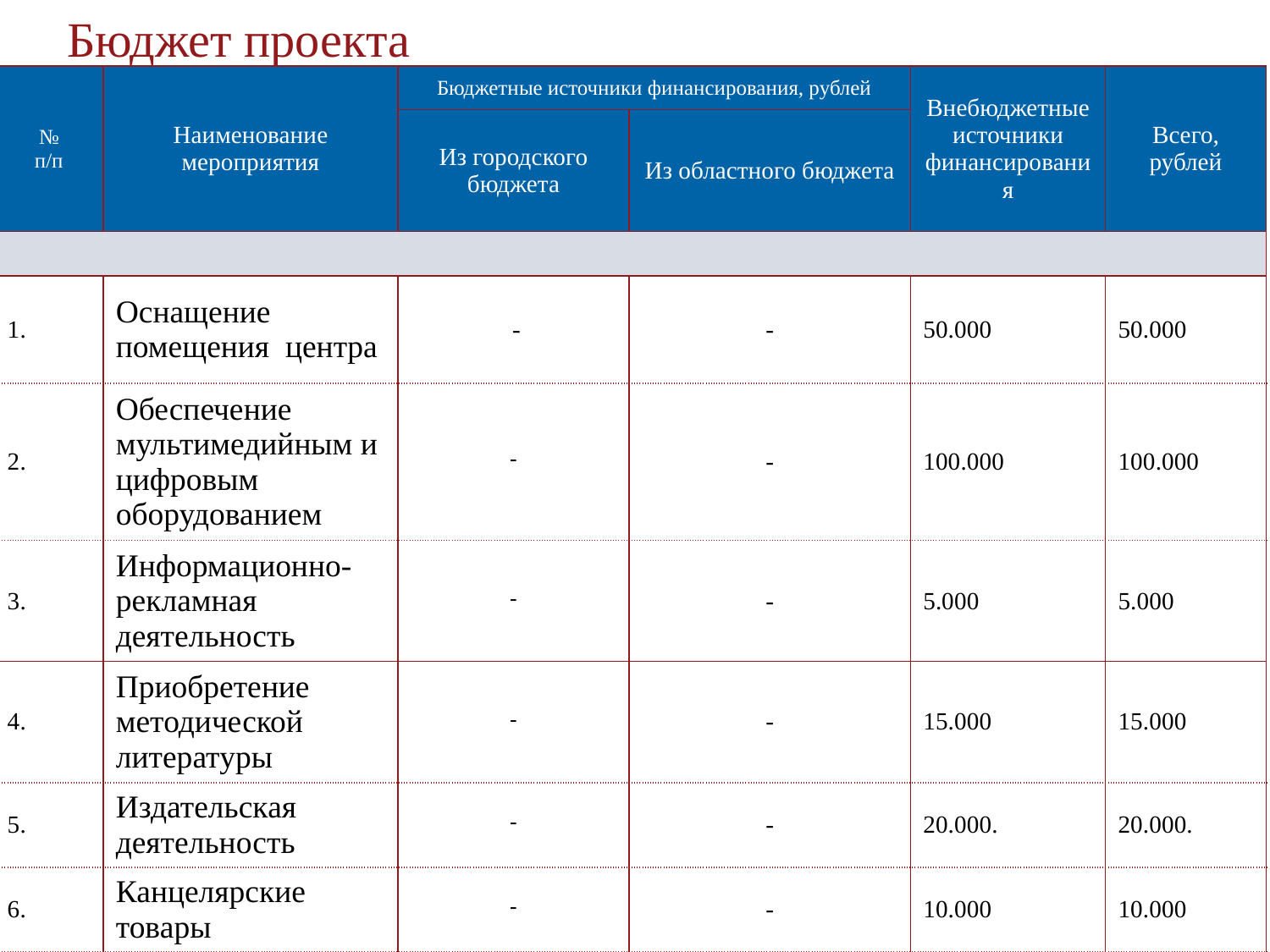

Бюджет проекта
| № п/п | Наименование мероприятия | Бюджетные источники финансирования, рублей |  | Внебюджетные источники финансирования | Всего, рублей |
| --- | --- | --- | --- | --- | --- |
|  |  | Из городского бюджета | Из областного бюджета |  |  |
|  |  |  |  |  |  |
| 1. | Оснащение помещения центра | - | - | 50.000 | 50.000 |
| 2. | Обеспечение мультимедийным и цифровым оборудованием | - | - | 100.000 | 100.000 |
| 3. | Информационно-рекламная деятельность | - | - | 5.000 | 5.000 |
| 4. | Приобретение методической литературы | - | - | 15.000 | 15.000 |
| 5. | Издательская деятельность | - | - | 20.000. | 20.000. |
| 6. | Канцелярские товары | - | - | 10.000 | 10.000 |
|  |  |  |  |  |  |
11